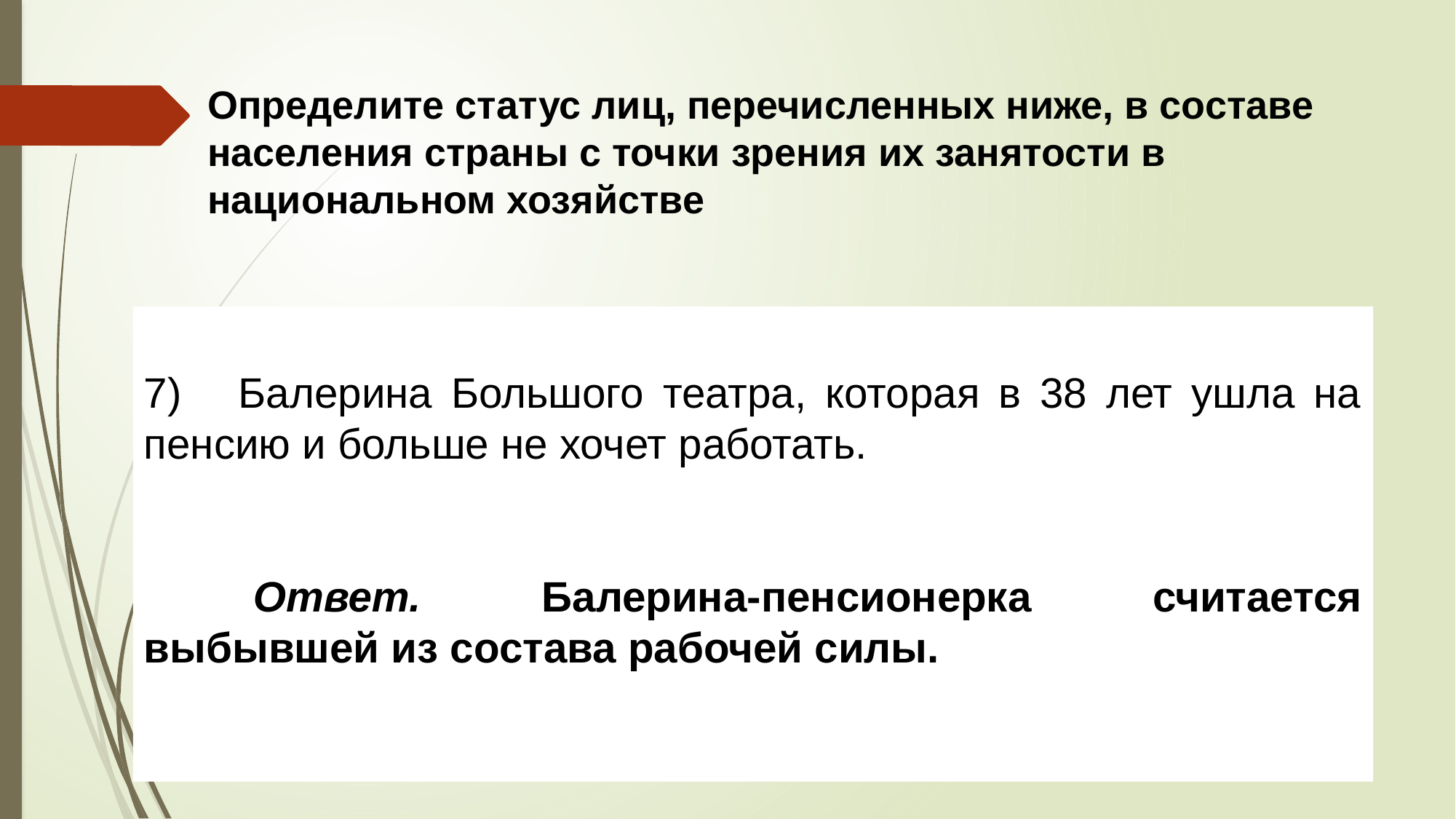

# Определите статус лиц, перечисленных ниже, в составе населения страны с точки зрения их занятости в национальном хозяйстве
7)   Балерина Большого театра, которая в 38 лет ушла на пен­сию и больше не хочет работать.

	Ответ. Балерина-пенсионерка считается выбывшей из со­става рабочей силы.